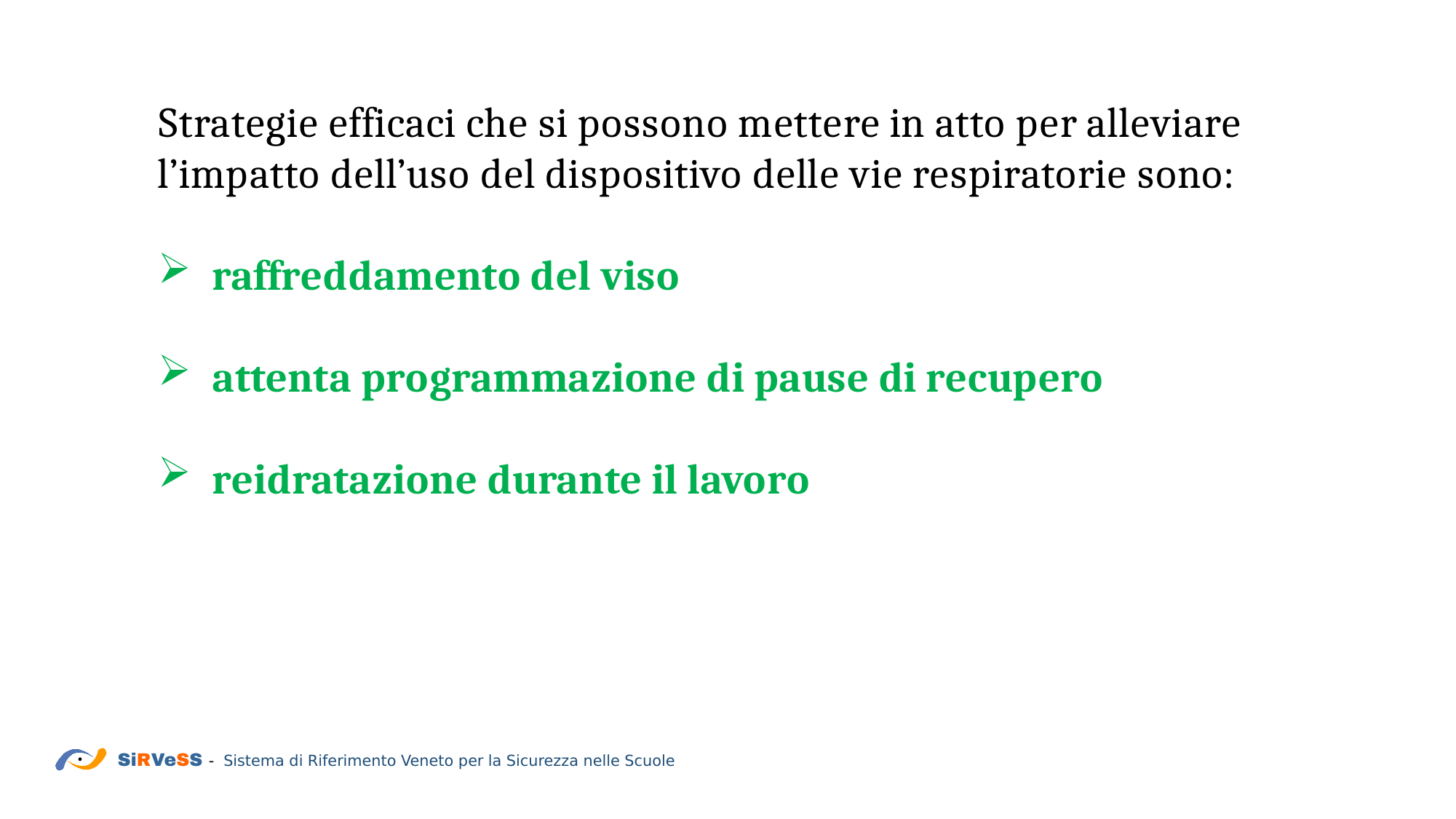

Strategie efficaci che si possono mettere in atto per alleviare l’impatto dell’uso del dispositivo delle vie respiratorie sono:

raffreddamento del viso

attenta programmazione di pause di recupero

reidratazione durante il lavoro